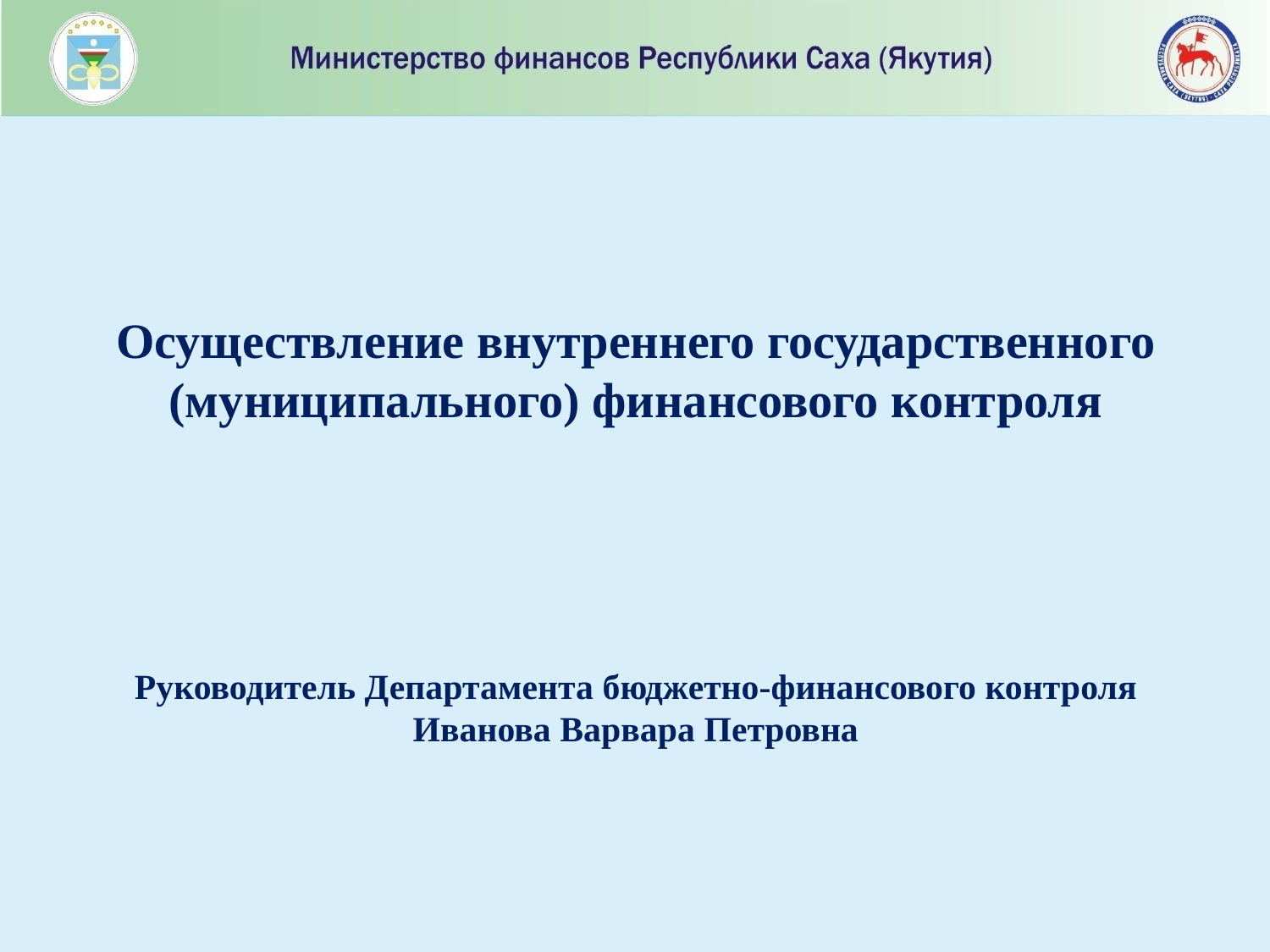

# Осуществление внутреннего государственного (муниципального) финансового контроля Руководитель Департамента бюджетно-финансового контроля Иванова Варвара Петровна